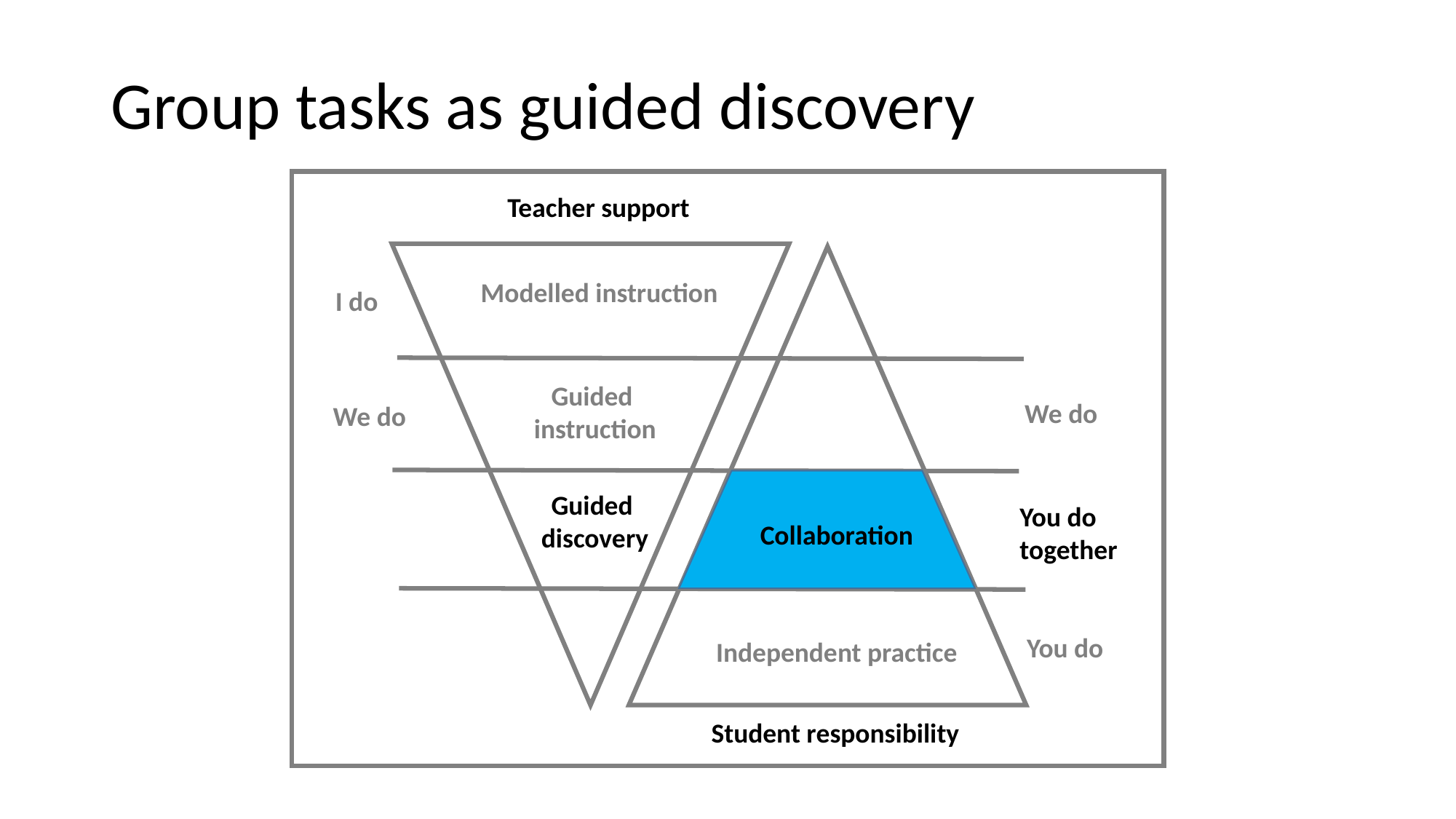

# Group tasks as guided discovery

Teacher support

Guided
instruction
We do

You do together
Collaboration
You do
Student responsibility
Modelled instruction
I do
We do
Guided
discovery
Independent practice